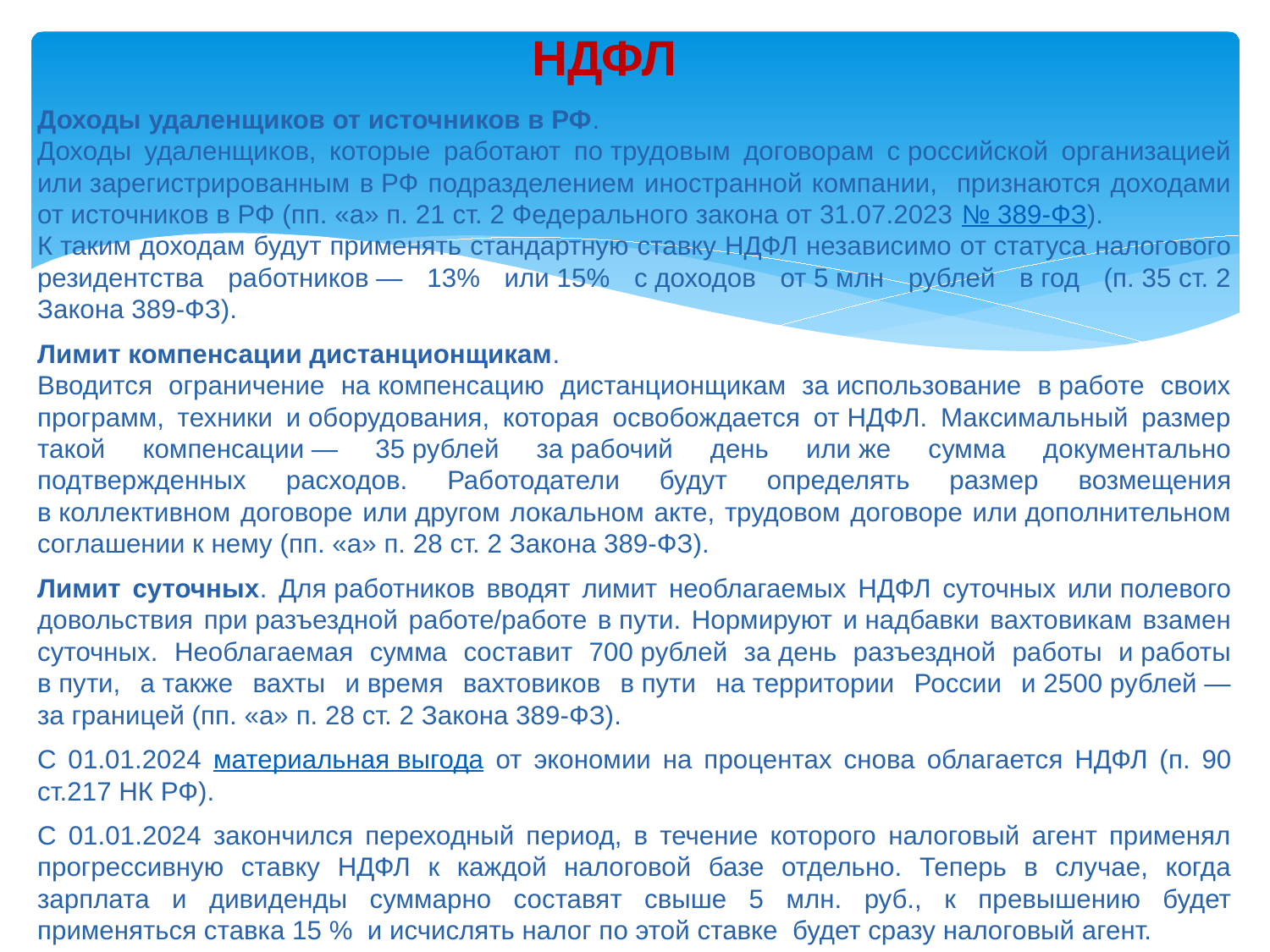

# НДФЛ
Доходы удаленщиков от источников в РФ.
Доходы удаленщиков, которые работают по трудовым договорам с российской организацией или зарегистрированным в РФ подразделением иностранной компании,  признаются доходами от источников в РФ (пп. «а» п. 21 ст. 2 Федерального закона от 31.07.2023 № 389-ФЗ).
К таким доходам будут применять стандартную ставку НДФЛ независимо от статуса налогового резидентства работников — 13% или 15% с доходов от 5 млн рублей в год (п. 35 ст. 2 Закона 389-ФЗ).

Лимит компенсации дистанционщикам.
Вводится ограничение на компенсацию дистанционщикам за использование в работе своих программ, техники и оборудования, которая освобождается от НДФЛ. Максимальный размер такой компенсации — 35 рублей за рабочий день или же сумма документально подтвержденных расходов. Работодатели будут определять размер возмещения в коллективном договоре или другом локальном акте, трудовом договоре или дополнительном соглашении к нему (пп. «а» п. 28 ст. 2 Закона 389-ФЗ).

Лимит суточных. Для работников вводят лимит необлагаемых НДФЛ суточных или полевого довольствия при разъездной работе/работе в пути. Нормируют и надбавки вахтовикам взамен суточных. Необлагаемая сумма составит 700 рублей за день разъездной работы и работы в пути, а также вахты и время вахтовиков в пути на территории России и 2500 рублей — за границей (пп. «а» п. 28 ст. 2 Закона 389-ФЗ).

С 01.01.2024 материальная выгода от экономии на процентах снова облагается НДФЛ (п. 90 ст.217 НК РФ).

С 01.01.2024 закончился переходный период, в течение которого налоговый агент применял прогрессивную ставку НДФЛ к каждой налоговой базе отдельно. Теперь в случае, когда зарплата и дивиденды суммарно составят свыше 5 млн. руб., к превышению будет применяться ставка 15 %  и исчислять налог по этой ставке  будет сразу налоговый агент.